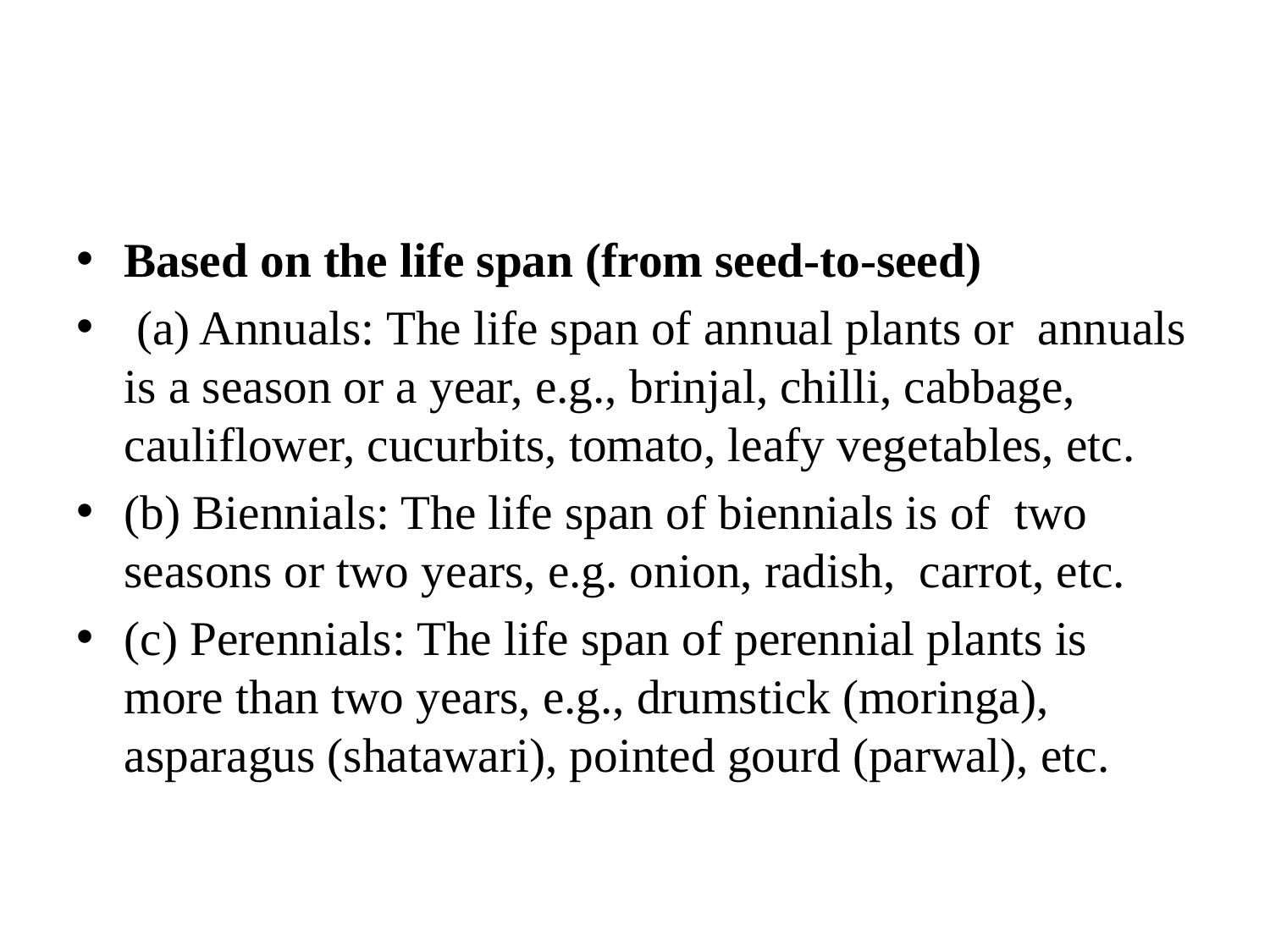

#
Based on the life span (from seed-to-seed)
 (a) Annuals: The life span of annual plants or  annuals is a season or a year, e.g., brinjal, chilli, cabbage, cauliflower, cucurbits, tomato, leafy vegetables, etc.
(b) Biennials: The life span of biennials is of  two seasons or two years, e.g. onion, radish,  carrot, etc.
(c) Perennials: The life span of perennial plants is more than two years, e.g., drumstick (moringa), asparagus (shatawari), pointed gourd (parwal), etc.